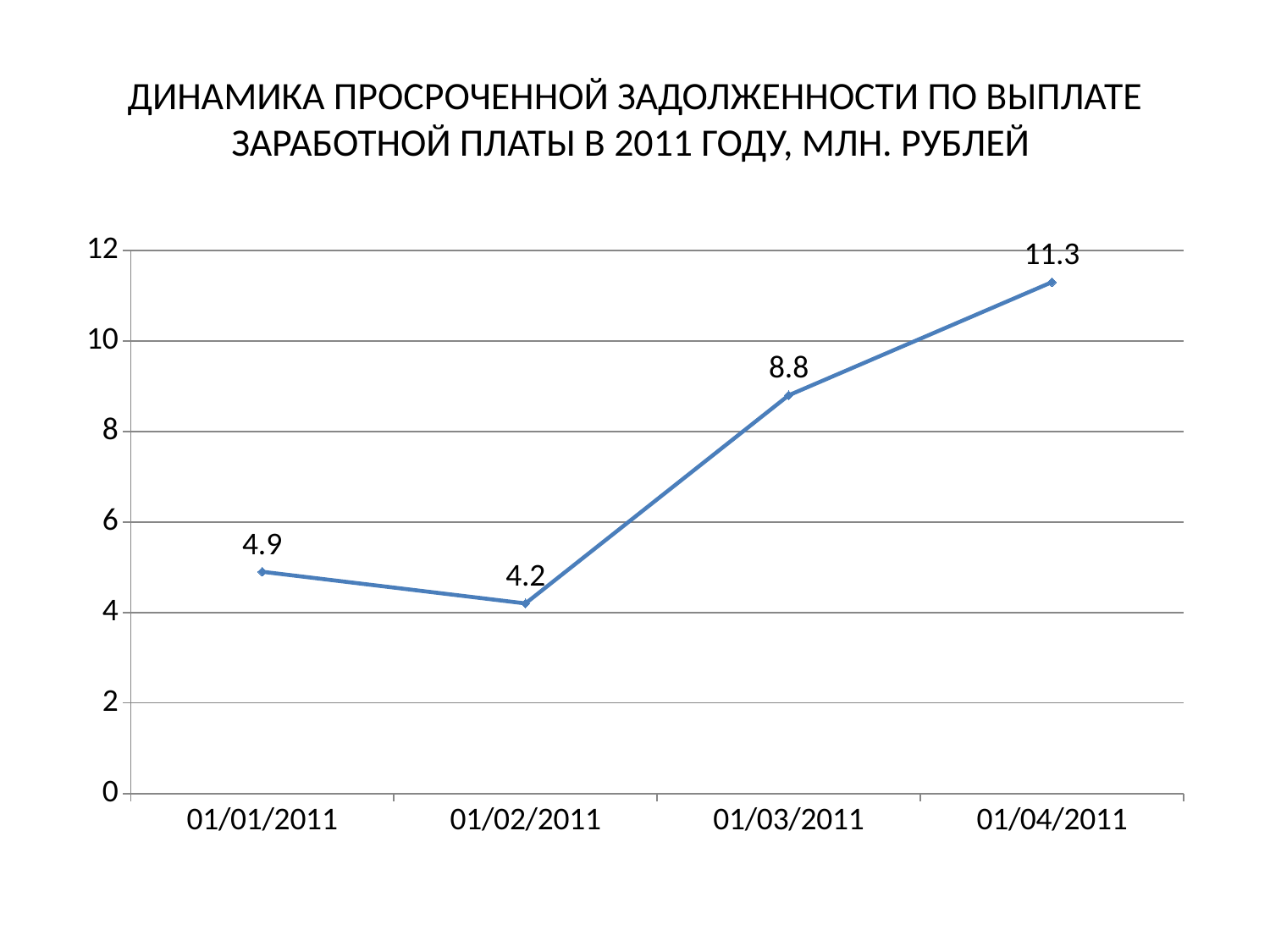

# ДИНАМИКА ПРОСРОЧЕННОЙ ЗАДОЛЖЕННОСТИ ПО ВЫПЛАТЕ ЗАРАБОТНОЙ ПЛАТЫ В 2011 ГОДУ, МЛН. РУБЛЕЙ

### Chart

| Category | Столбец1 |
|---|---|
| 40544 | 4.9 |
| 40575 | 4.2 |
| 40603 | 8.8 |
| 40634 | 11.3 |